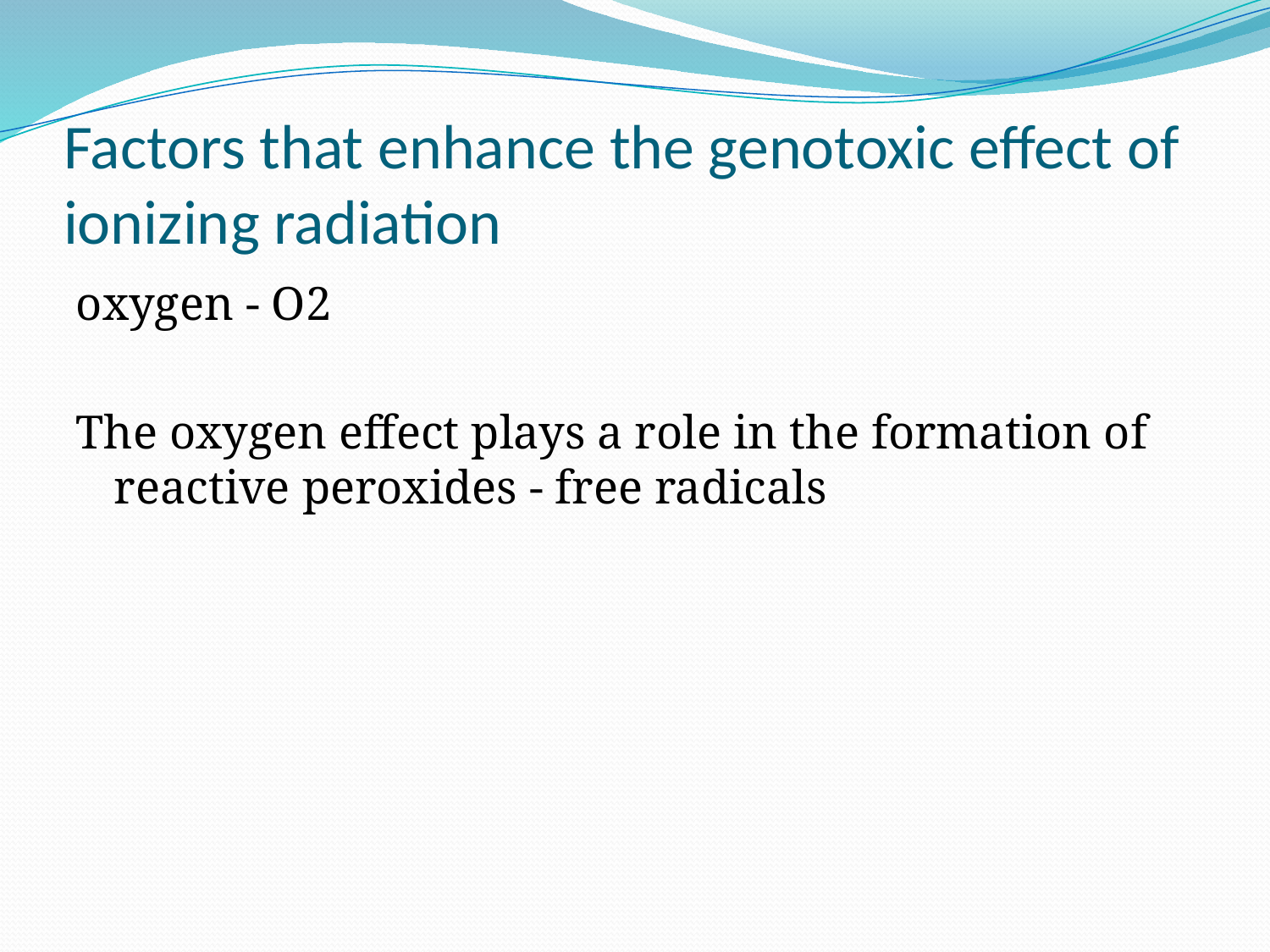

# Factors that enhance the genotoxic effect of ionizing radiation
oxygen - O2

The oxygen effect plays a role in the formation of reactive peroxides - free radicals